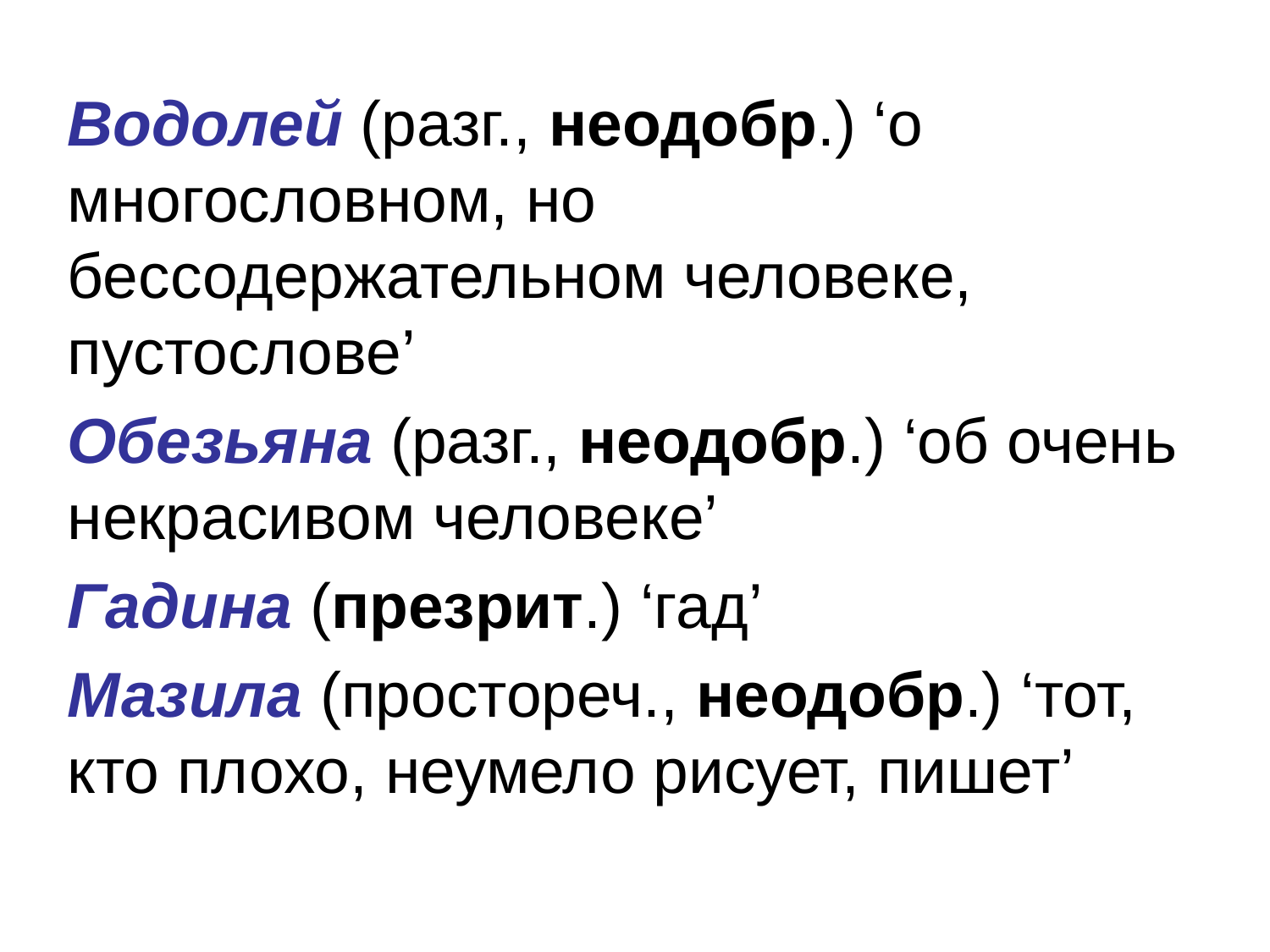

Водолей (разг., неодобр.) ‘о многословном, но бессодержательном человеке, пустослове’
Обезьяна (разг., неодобр.) ‘об очень некрасивом человеке’
Гадина (презрит.) ‘гад’
Мазила (простореч., неодобр.) ‘тот, кто плохо, неумело рисует, пишет’